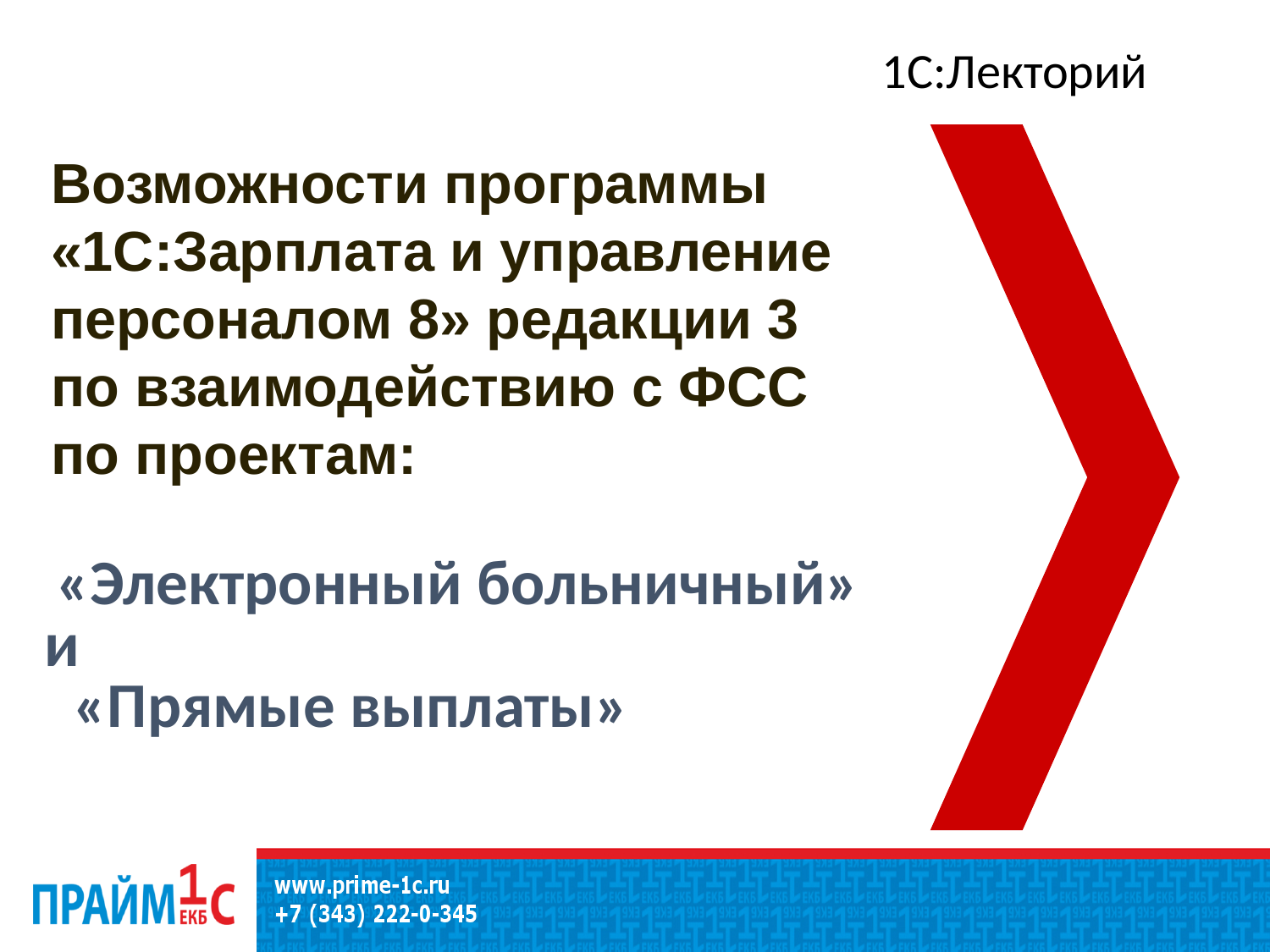

1С:Лекторий

Возможности программы «1С:Зарплата и управление персоналом 8» редакции 3
по взаимодействию с ФСС
по проектам:
   «Электронный больничный»
и
  «Прямые выплаты»